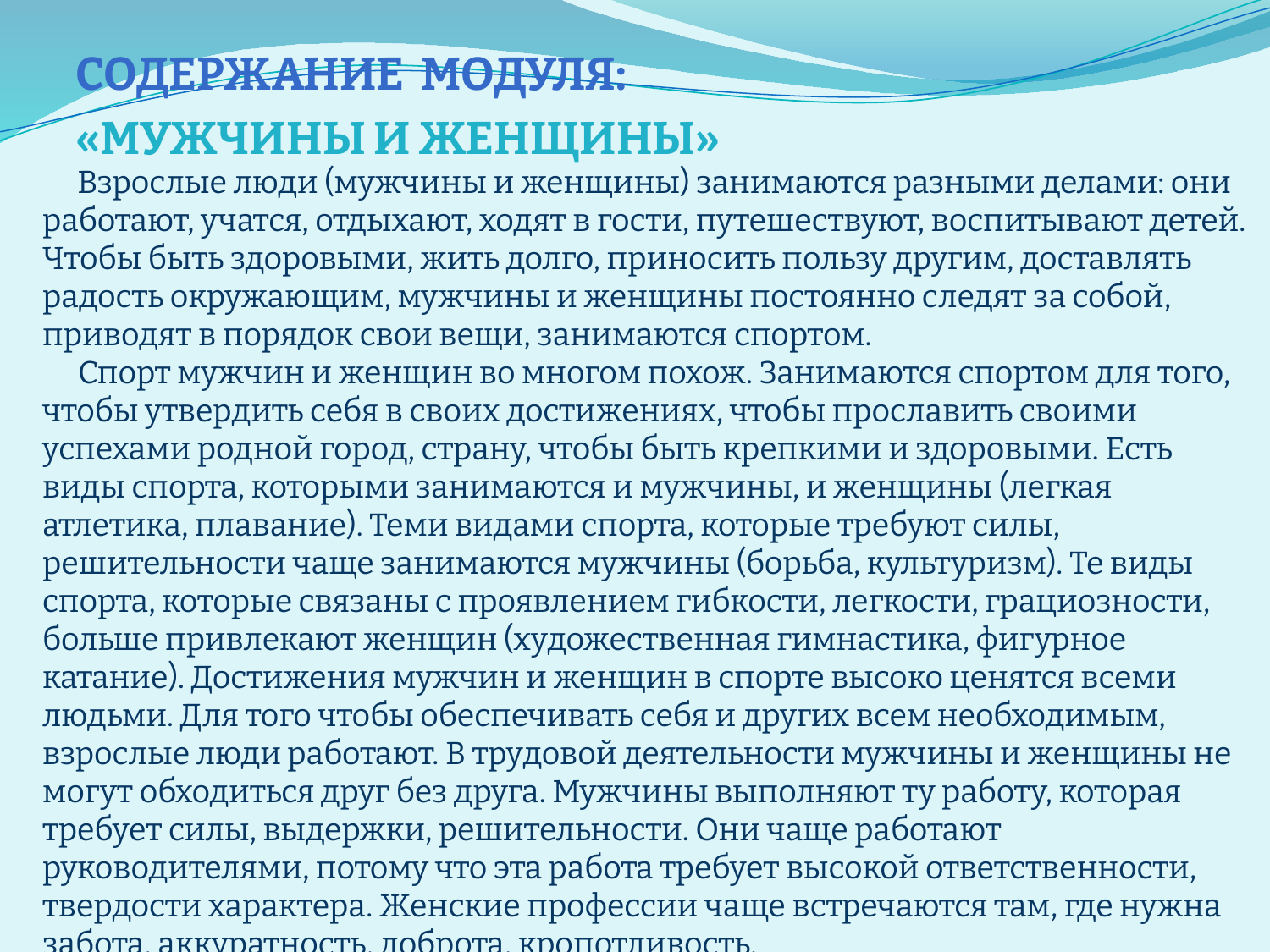

# Содержание  модуля:
«Мужчины и женщины»
Взрослые люди (мужчины и женщины) занимаются разными делами: они работают, учатся, отдыхают, ходят в гости, путешествуют, воспитывают детей. Чтобы быть здоровыми, жить долго, приносить пользу другим, доставлять радость окружающим, мужчины и женщины постоянно следят за собой, приводят в порядок свои вещи, занимаются спортом.
Спорт мужчин и женщин во многом похож. Занимаются спортом для того, чтобы утвердить себя в своих достижениях, чтобы прославить своими успехами родной город, страну, чтобы быть крепкими и здоровыми. Есть виды спорта, которыми занимаются и мужчины, и женщины (легкая атлетика, плавание). Теми видами спорта, которые требуют силы, решительности чаще занимаются мужчины (борьба, культуризм). Те виды спорта, которые связаны с проявлением гибкости, легкости, грациозности, больше привлекают женщин (художественная гимнастика, фигурное катание). Достижения мужчин и женщин в спорте высоко ценятся всеми людьми. Для того чтобы обеспечивать себя и других всем необходимым, взрослые люди работают. В трудовой деятельности мужчины и женщины не могут обходиться друг без друга. Мужчины выполняют ту работу, которая требует силы, выдержки, решительности. Они чаще работают руководителями, потому что эта работа требует высокой ответственности, твердости характера. Женские профессии чаще встречаются там, где нужна забота, аккуратность, доброта, кропотливость.